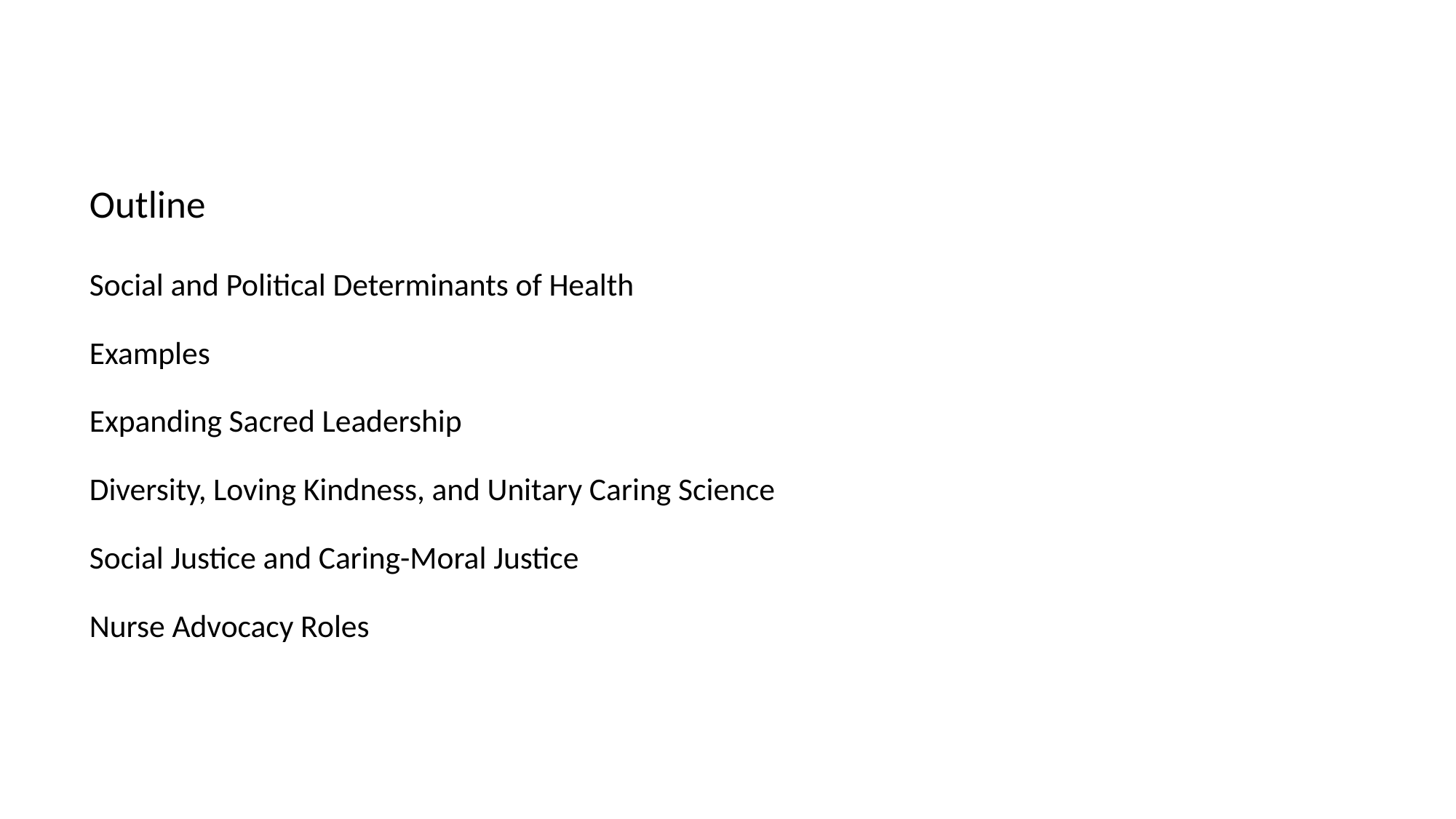

# Outline Social and Political Determinants of Health Examples Expanding Sacred Leadership Diversity, Loving Kindness, and Unitary Caring Science Social Justice and Caring-Moral Justice Nurse Advocacy Roles